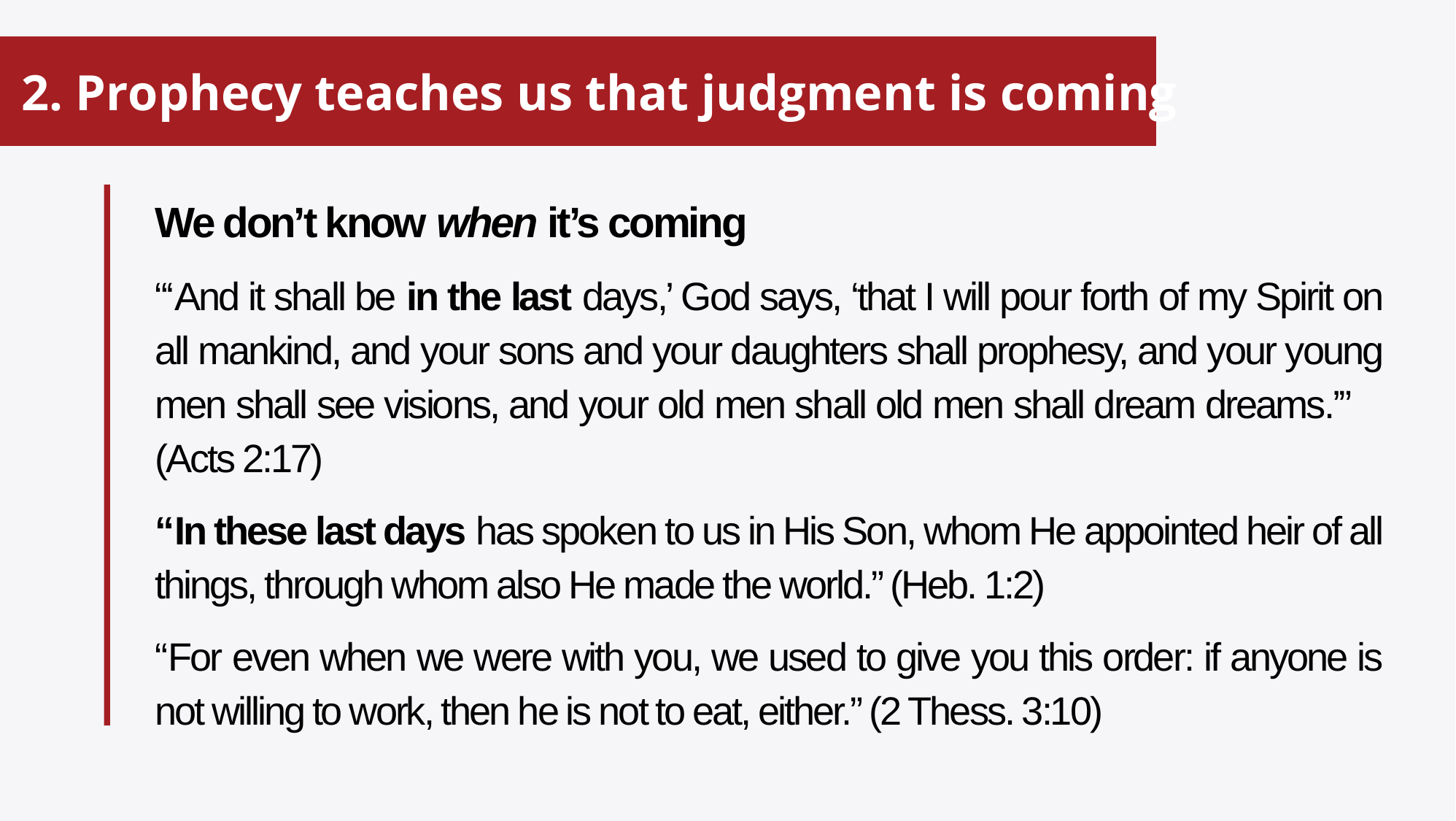

# 2. Prophecy teaches us that judgment is coming
We don’t know when it’s coming
“‘And it shall be in the last days,’ God says, ‘that I will pour forth of my Spirit on all mankind, and your sons and your daughters shall prophesy, and your young men shall see visions, and your old men shall old men shall dream dreams.’”    (Acts 2:17)
“In these last days has spoken to us in His Son, whom He appointed heir of all things, through whom also He made the world.” (Heb. 1:2)
“For even when we were with you, we used to give you this order: if anyone is not willing to work, then he is not to eat, either.” (2 Thess. 3:10)